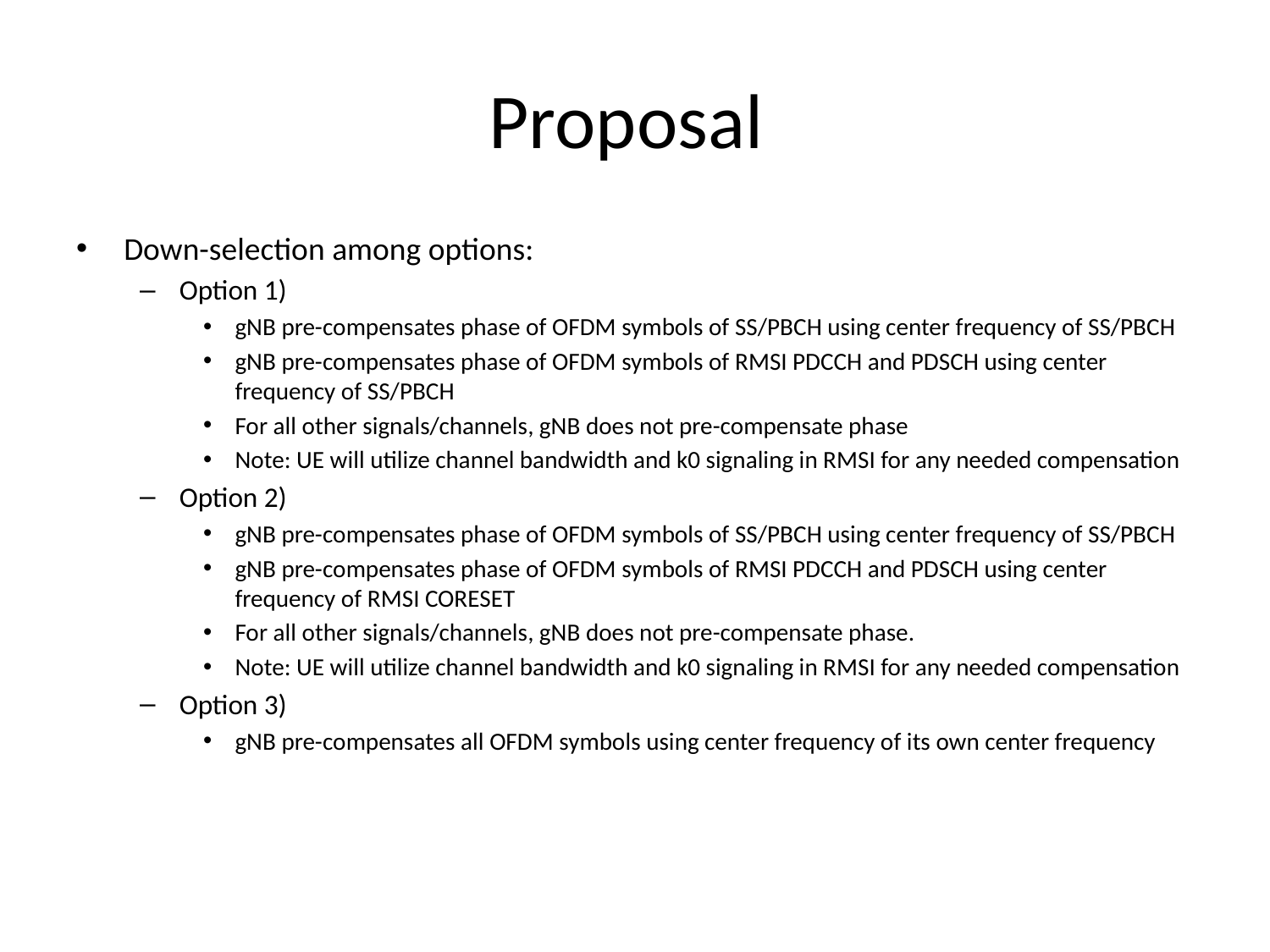

# Proposal
Down-selection among options:
Option 1)
gNB pre-compensates phase of OFDM symbols of SS/PBCH using center frequency of SS/PBCH
gNB pre-compensates phase of OFDM symbols of RMSI PDCCH and PDSCH using center frequency of SS/PBCH
For all other signals/channels, gNB does not pre-compensate phase
Note: UE will utilize channel bandwidth and k0 signaling in RMSI for any needed compensation
Option 2)
gNB pre-compensates phase of OFDM symbols of SS/PBCH using center frequency of SS/PBCH
gNB pre-compensates phase of OFDM symbols of RMSI PDCCH and PDSCH using center frequency of RMSI CORESET
For all other signals/channels, gNB does not pre-compensate phase.
Note: UE will utilize channel bandwidth and k0 signaling in RMSI for any needed compensation
Option 3)
gNB pre-compensates all OFDM symbols using center frequency of its own center frequency